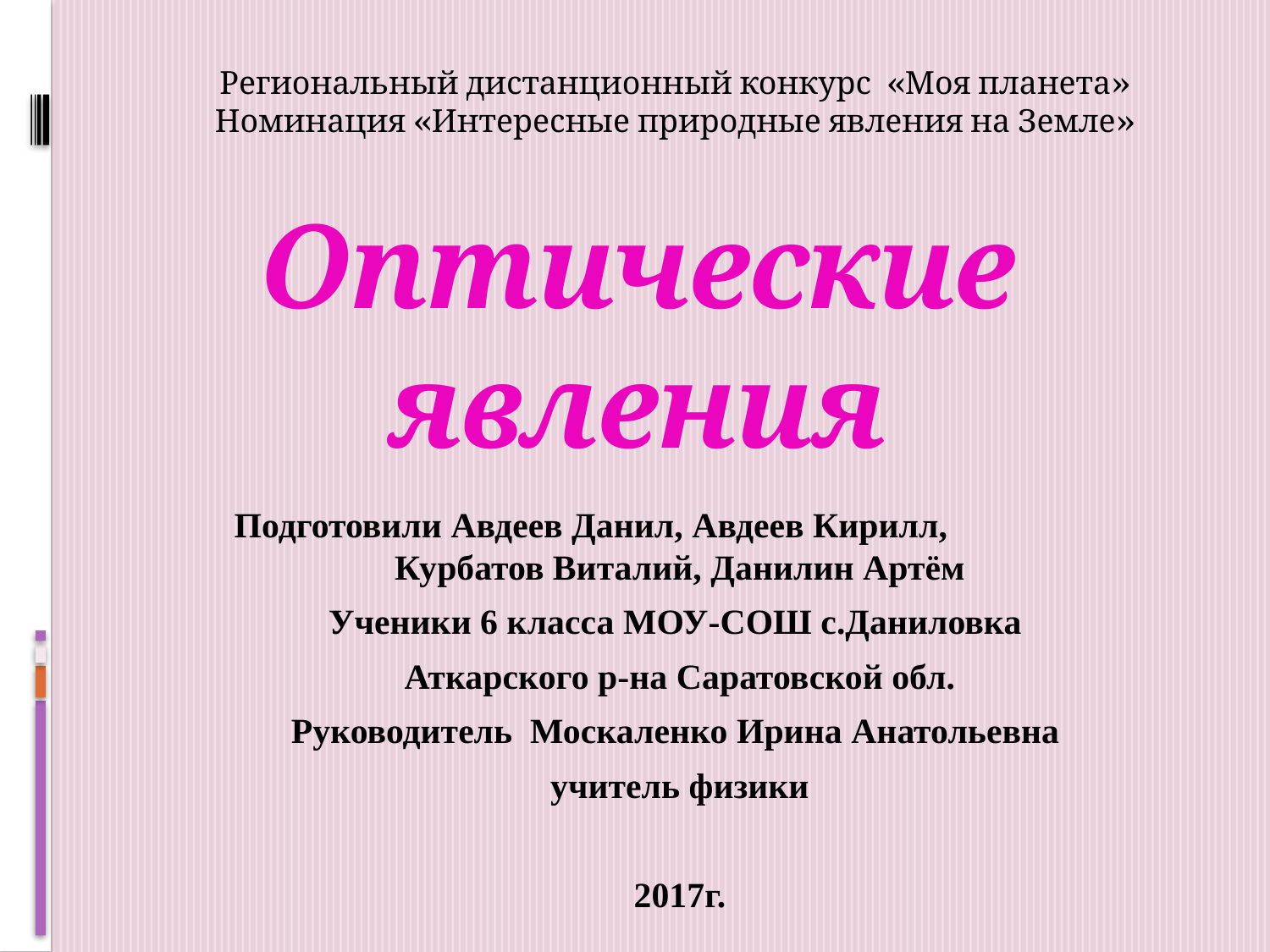

Региональный дистанционный конкурс  «Моя планета»
Номинация «Интересные природные явления на Земле»
# Оптические явления
Подготовили Авдеев Данил, Авдеев Кирилл,                     Курбатов Виталий, Данилин Артём
Ученики 6 класса МОУ-СОШ с.Даниловка
Аткарского р-на Саратовской обл.
Руководитель  Москаленко Ирина Анатольевна
учитель физики

2017г.